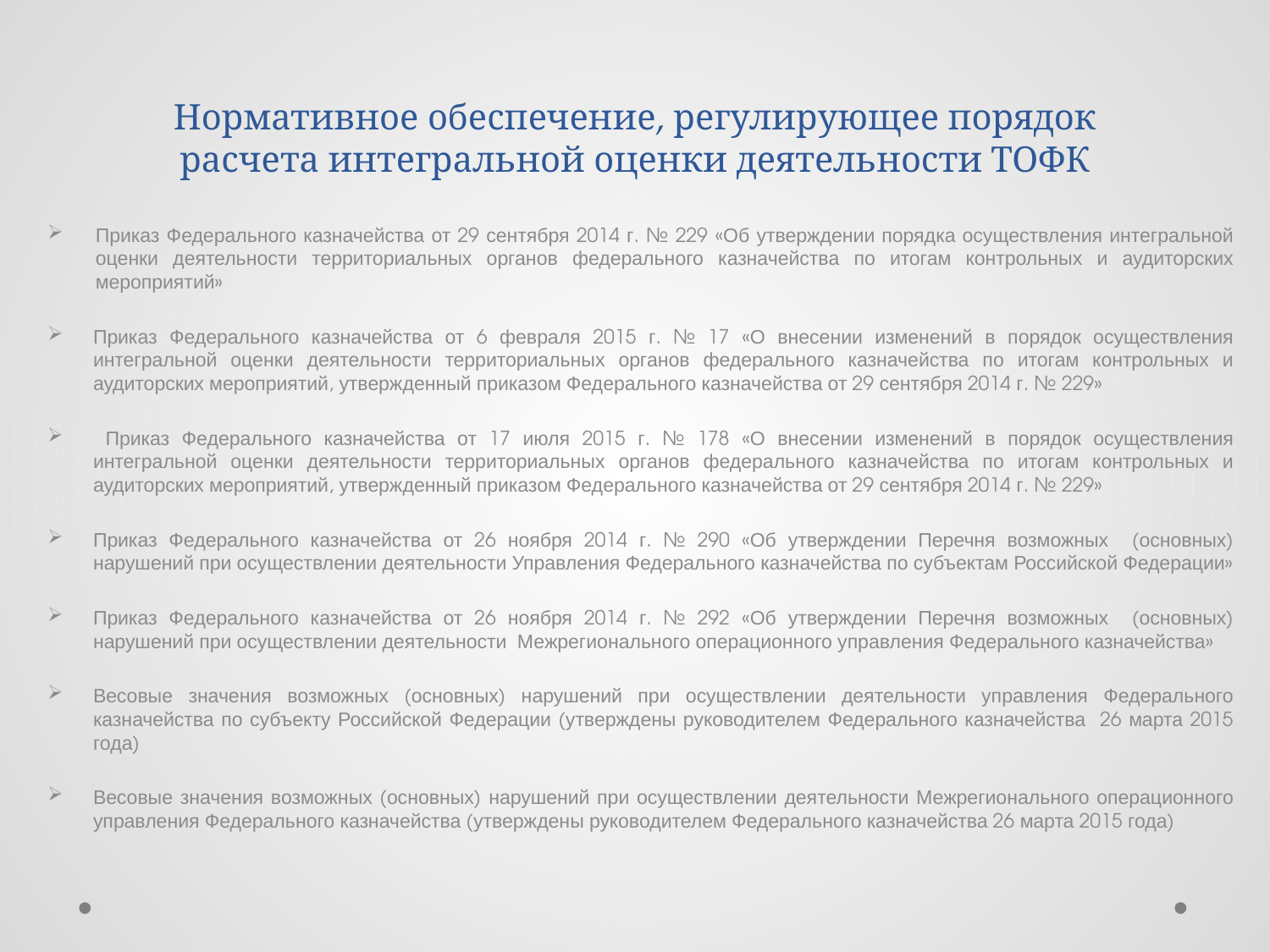

# Нормативное обеспечение, регулирующее порядок расчета интегральной оценки деятельности ТОФК
Приказ Федерального казначейства от 29 сентября 2014 г. № 229 «Об утверждении порядка осуществления интегральной оценки деятельности территориальных органов федерального казначейства по итогам контрольных и аудиторских мероприятий»

Приказ Федерального казначейства от 6 февраля 2015 г. № 17 «О внесении изменений в порядок осуществления интегральной оценки деятельности территориальных органов федерального казначейства по итогам контрольных и аудиторских мероприятий, утвержденный приказом Федерального казначейства от 29 сентября 2014 г. № 229»

 Приказ Федерального казначейства от 17 июля 2015 г. № 178 «О внесении изменений в порядок осуществления интегральной оценки деятельности территориальных органов федерального казначейства по итогам контрольных и аудиторских мероприятий, утвержденный приказом Федерального казначейства от 29 сентября 2014 г. № 229»

Приказ Федерального казначейства от 26 ноября 2014 г. № 290 «Об утверждении Перечня возможных  (основных) нарушений при осуществлении деятельности Управления Федерального казначейства по субъектам Российской Федерации»

Приказ Федерального казначейства от 26 ноября 2014 г. № 292 «Об утверждении Перечня возможных  (основных) нарушений при осуществлении деятельности  Межрегионального операционного управления Федерального казначейства»

Весовые значения возможных (основных) нарушений при осуществлении деятельности управления Федерального казначейства по субъекту Российской Федерации (утверждены руководителем Федерального казначейства  26 марта 2015 года)

Весовые значения возможных (основных) нарушений при осуществлении деятельности Межрегионального операционного управления Федерального казначейства (утверждены руководителем Федерального казначейства 26 марта 2015 года)